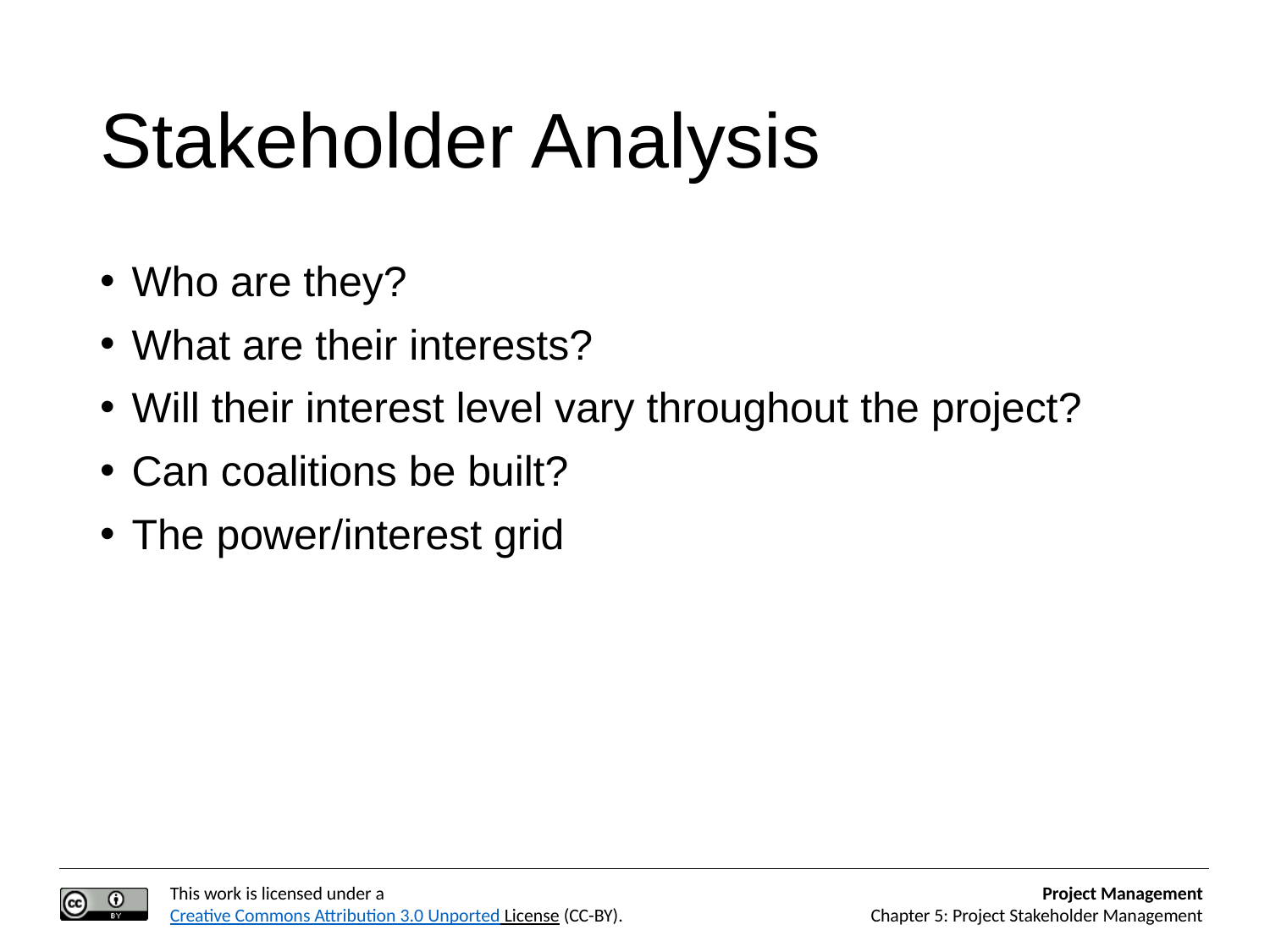

# Stakeholder Analysis
Who are they?
What are their interests?
Will their interest level vary throughout the project?
Can coalitions be built?
The power/interest grid